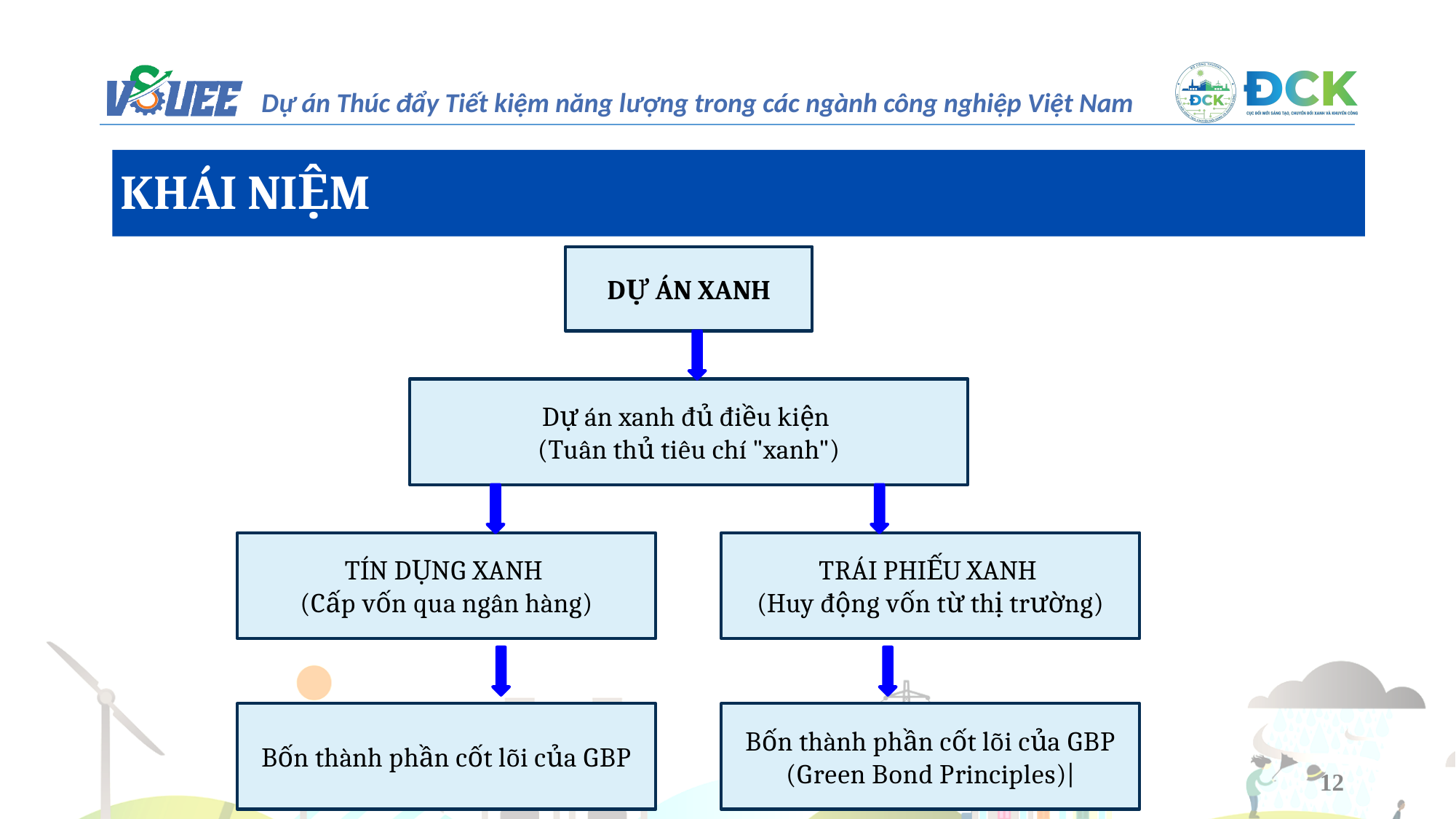

KHÁI NIỆM
DỰ ÁN XANH

Dự án xanh đủ điều kiện
(Tuân thủ tiêu chí "xanh")

TÍN DỤNG XANH
(Cấp vốn qua ngân hàng)
TRÁI PHIẾU XANH
(Huy động vốn từ thị trường)

Bốn thành phần cốt lõi của GBP (Green Bond Principles)|
Bốn thành phần cốt lõi của GBP
12